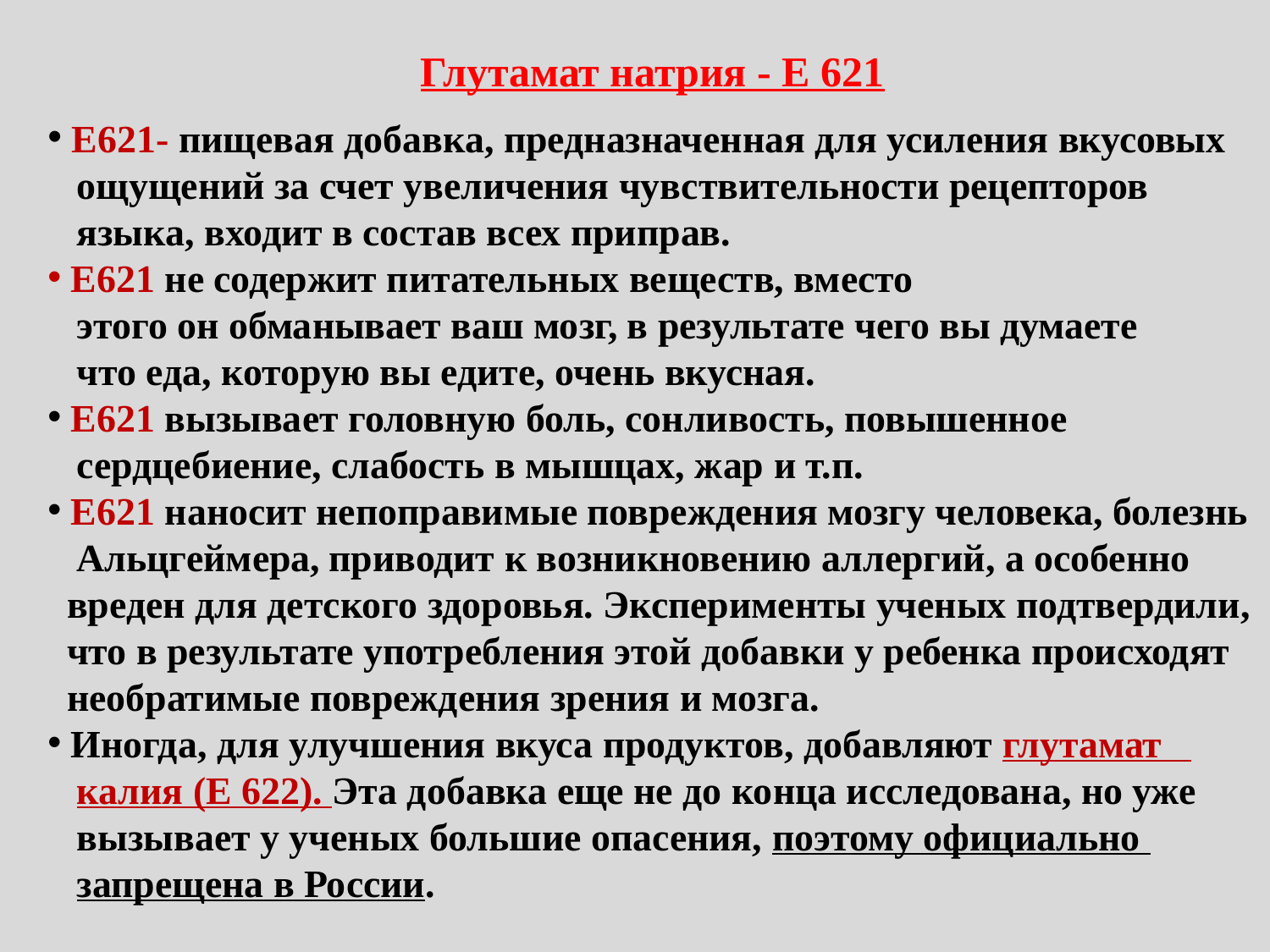

Глутамат натрия - Е 621

 E621- пищевая добавка, предназначенная для усиления вкусовых
   ощущений за счет увеличения чувствительности рецепторов
   языка, входит в состав всех приправ.
 E621 не содержит питательных веществ, вместо
   этого он обманывает ваш мозг, в результате чего вы думаете
   что еда, которую вы едите, очень вкусная.
 E621 вызывает головную боль, сонливость, повышенное
   сердцебиение, слабость в мышцах, жар и т.п.
 E621 наносит непоправимые повреждения мозгу человека, болезнь
   Альцгеймера, приводит к возникновению аллергий, а особенно
  вреден для детского здоровья. Эксперименты ученых подтвердили,
  что в результате употребления этой добавки у ребенка происходят
  необратимые повреждения зрения и мозга.
 Иногда, для улучшения вкуса продуктов, добавляют глутамат
   калия (Е 622). Эта добавка еще не до конца исследована, но уже
   вызывает у ученых большие опасения, поэтому официально
   запрещена в России.